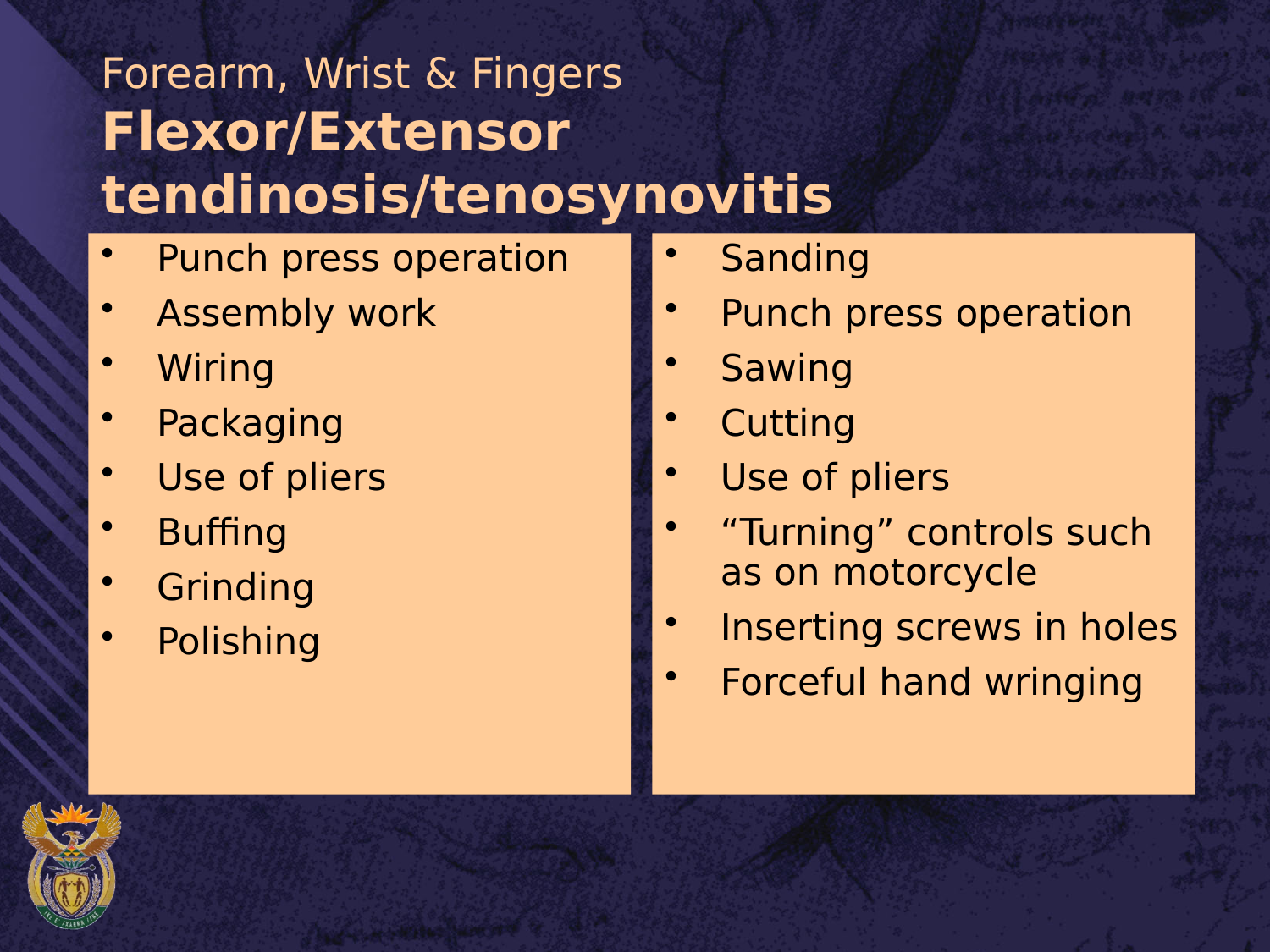

# Forearm, Wrist & Fingers Flexor/Extensor tendinosis/tenosynovitis
Punch press operation
Assembly work
Wiring
Packaging
Use of pliers
Buffing
Grinding
Polishing

Sanding
Punch press operation
Sawing
Cutting
Use of pliers
“Turning” controls such as on motorcycle
Inserting screws in holes
Forceful hand wringing